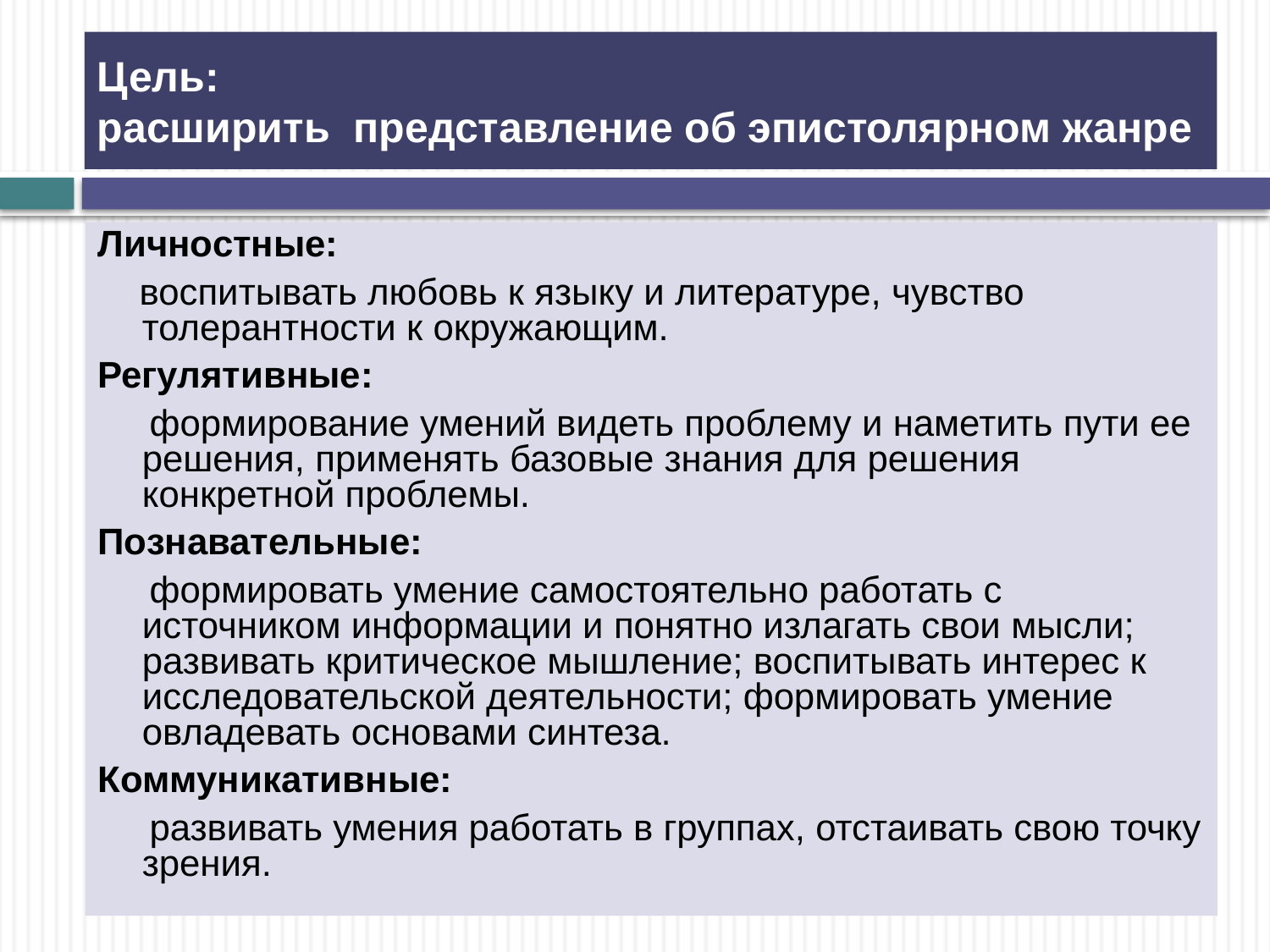

# Цель: расширить  представление об эпистолярном жанре
Личностные:
    воспитывать любовь к языку и литературе, чувство толерантности к окружающим.
Регулятивные:
     формирование умений видеть проблему и наметить пути ее решения, применять базовые знания для решения конкретной проблемы.
Познавательные:
     формировать умение самостоятельно работать с источником информации и понятно излагать свои мысли; развивать критическое мышление; воспитывать интерес к исследовательской деятельности; формировать умение овладевать основами синтеза.
Коммуникативные:
     развивать умения работать в группах, отстаивать свою точку зрения.